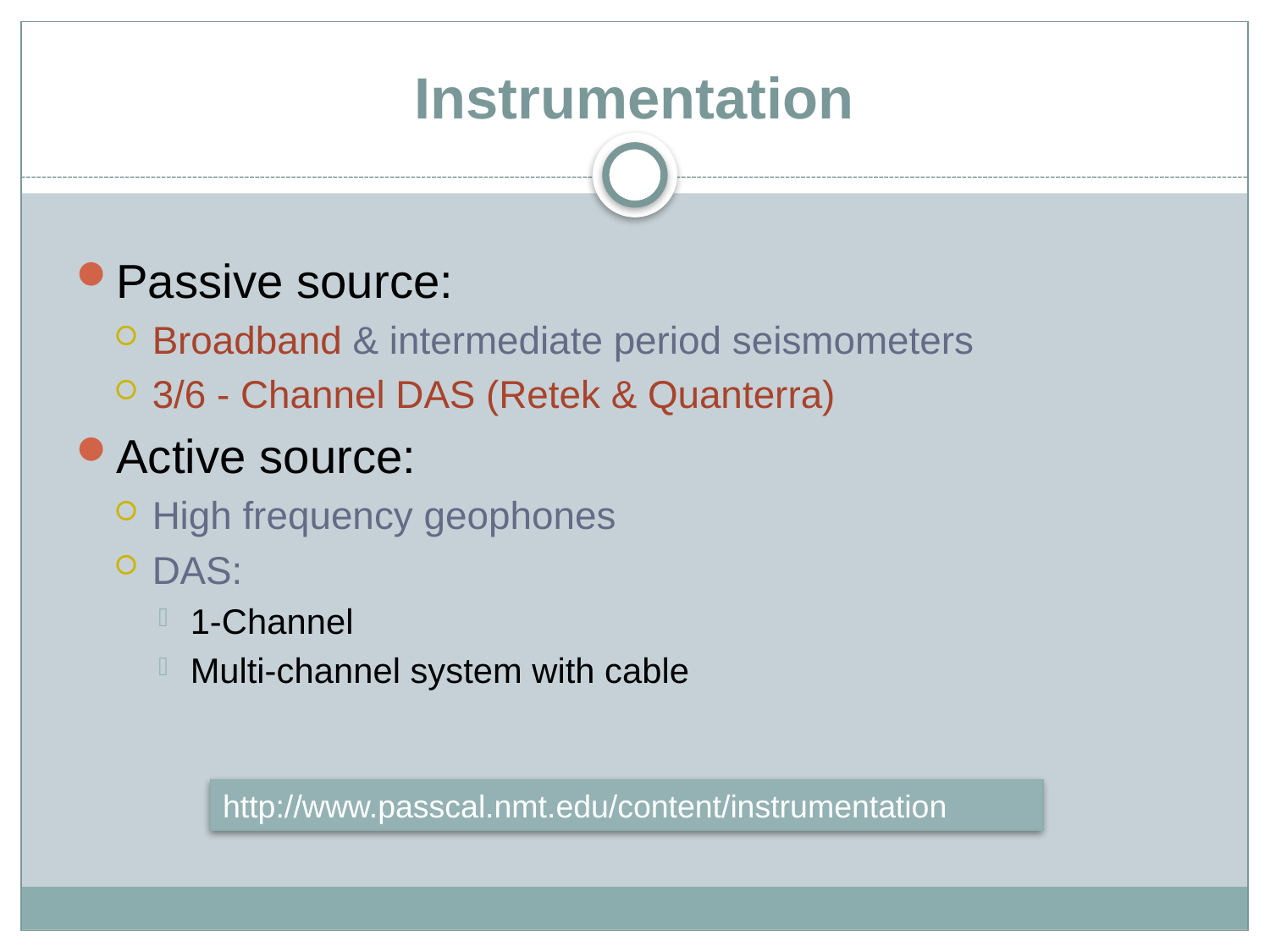

# Instrumentation
Passive source:
Broadband & intermediate period seismometers
3/6 - Channel DAS (Retek & Quanterra)
Active source:
High frequency geophones
DAS:
1-Channel
Multi-channel system with cable
http://www.passcal.nmt.edu/content/instrumentation